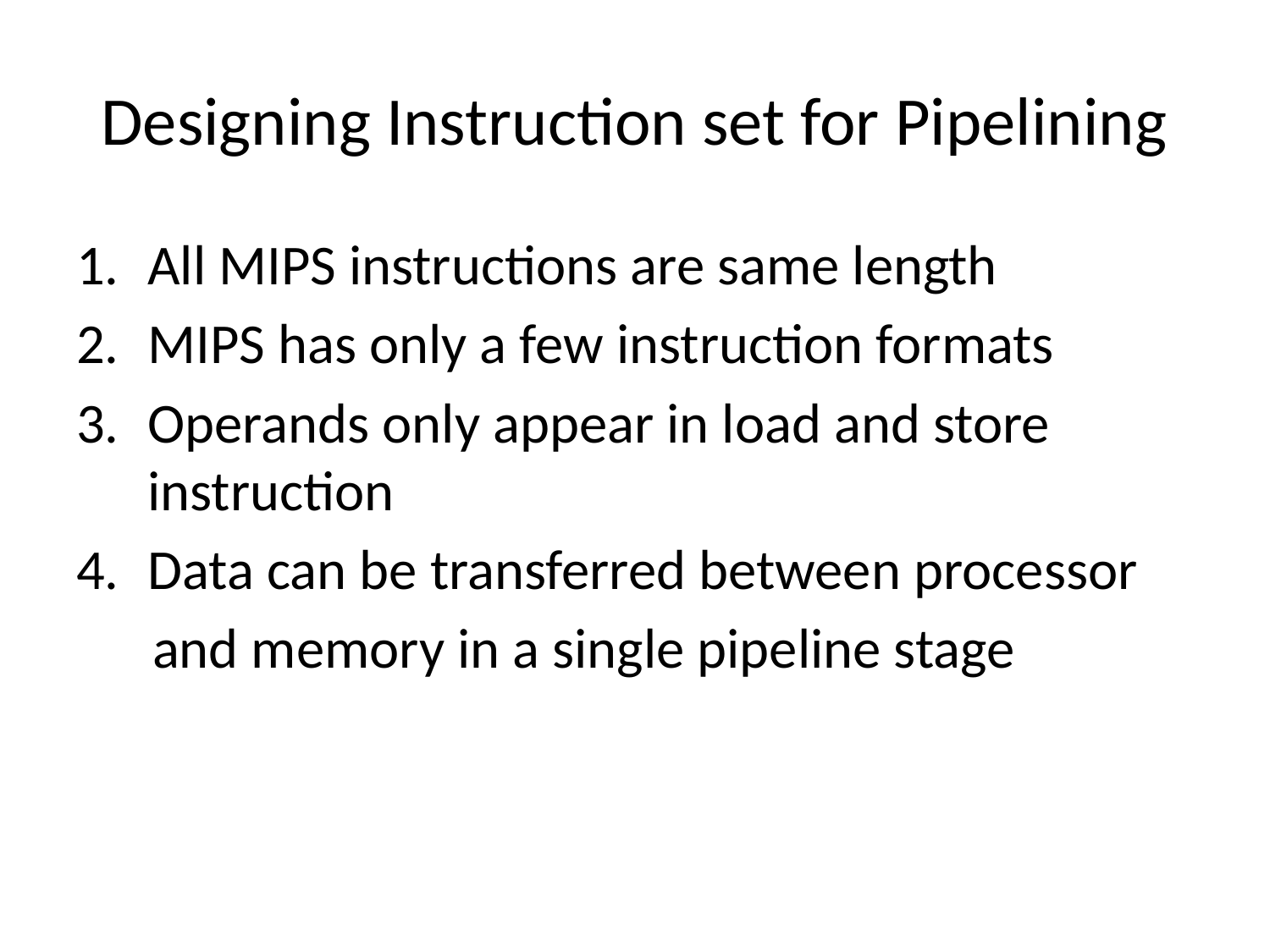

# Designing Instruction set for Pipelining
All MIPS instructions are same length
MIPS has only a few instruction formats
Operands only appear in load and store instruction
Data can be transferred between processor
      and memory in a single pipeline stage